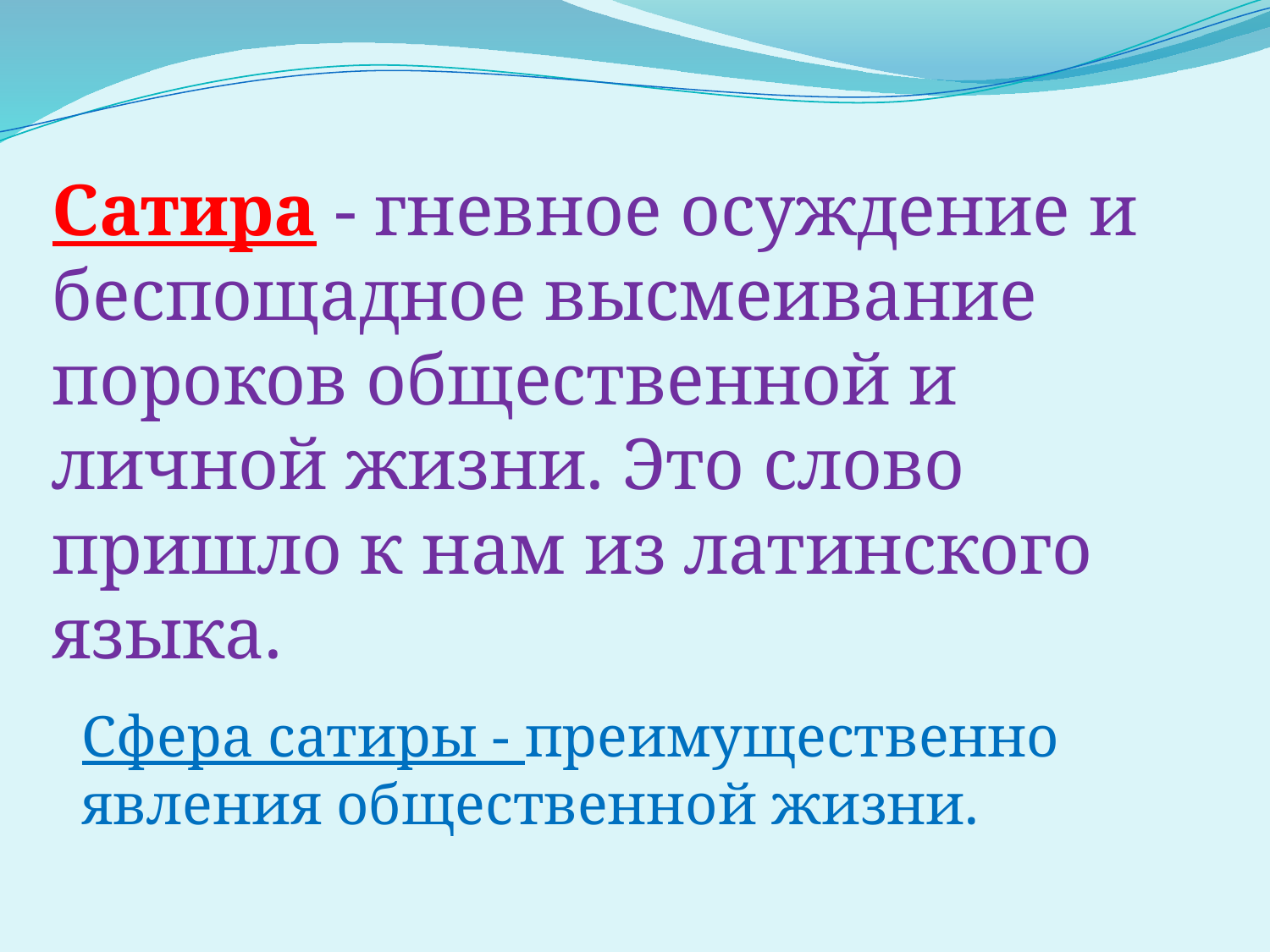

Сатира - гневное осуждение и беспощадное высмеивание пороков общественной и личной жизни. Это слово пришло к нам из латинского языка.
Сфера сатиры - преимущественно явления общественной жизни.